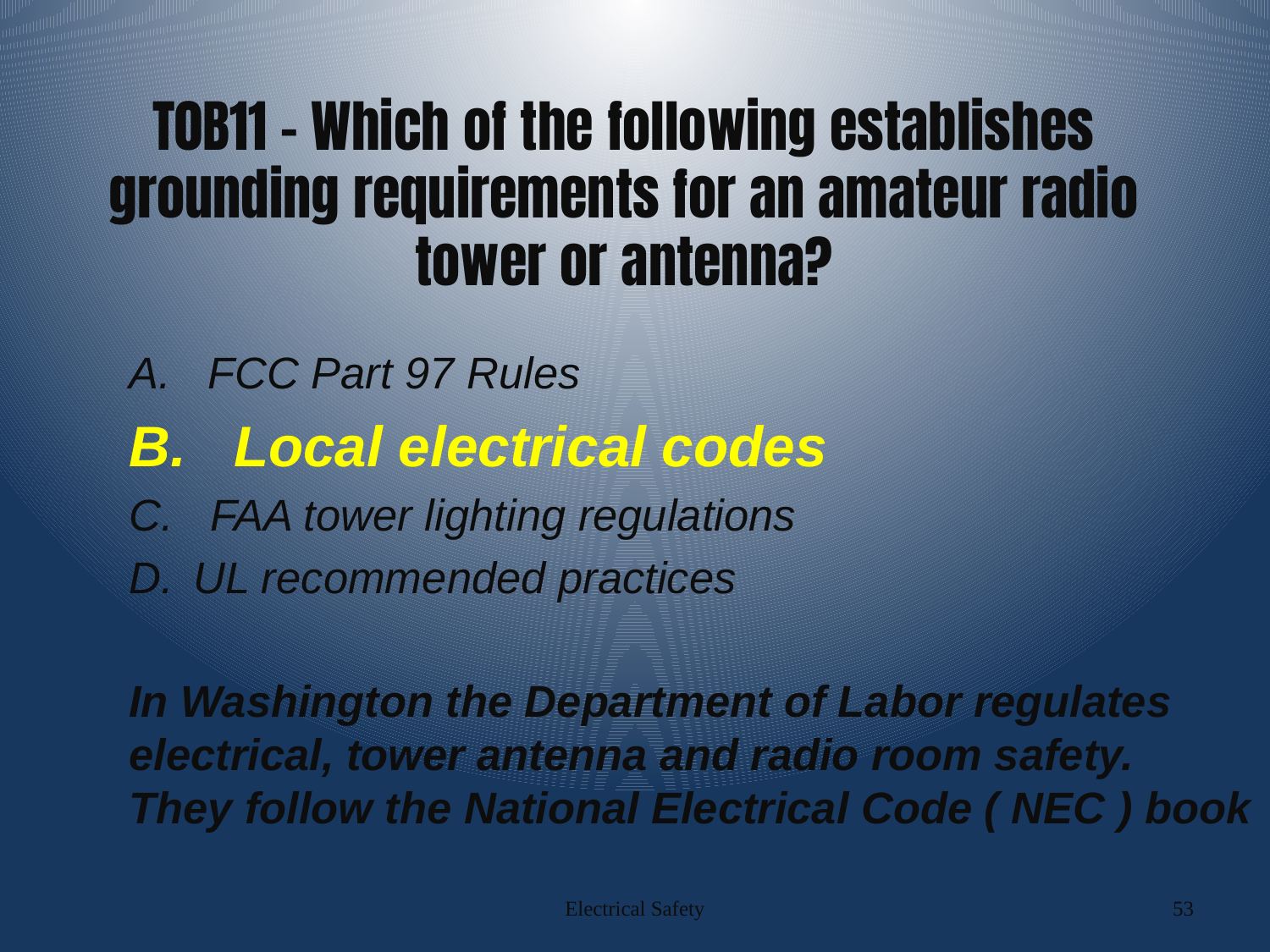

# T0B11 - Which of the following establishes grounding requirements for an amateur radio tower or antenna?
A.   FCC Part 97 Rules
B.   Local electrical codes
C.   FAA tower lighting regulations
UL recommended practices

In Washington the Department of Labor regulates electrical, tower antenna and radio room safety.  They follow the National Electrical Code ( NEC ) book
Electrical Safety
53